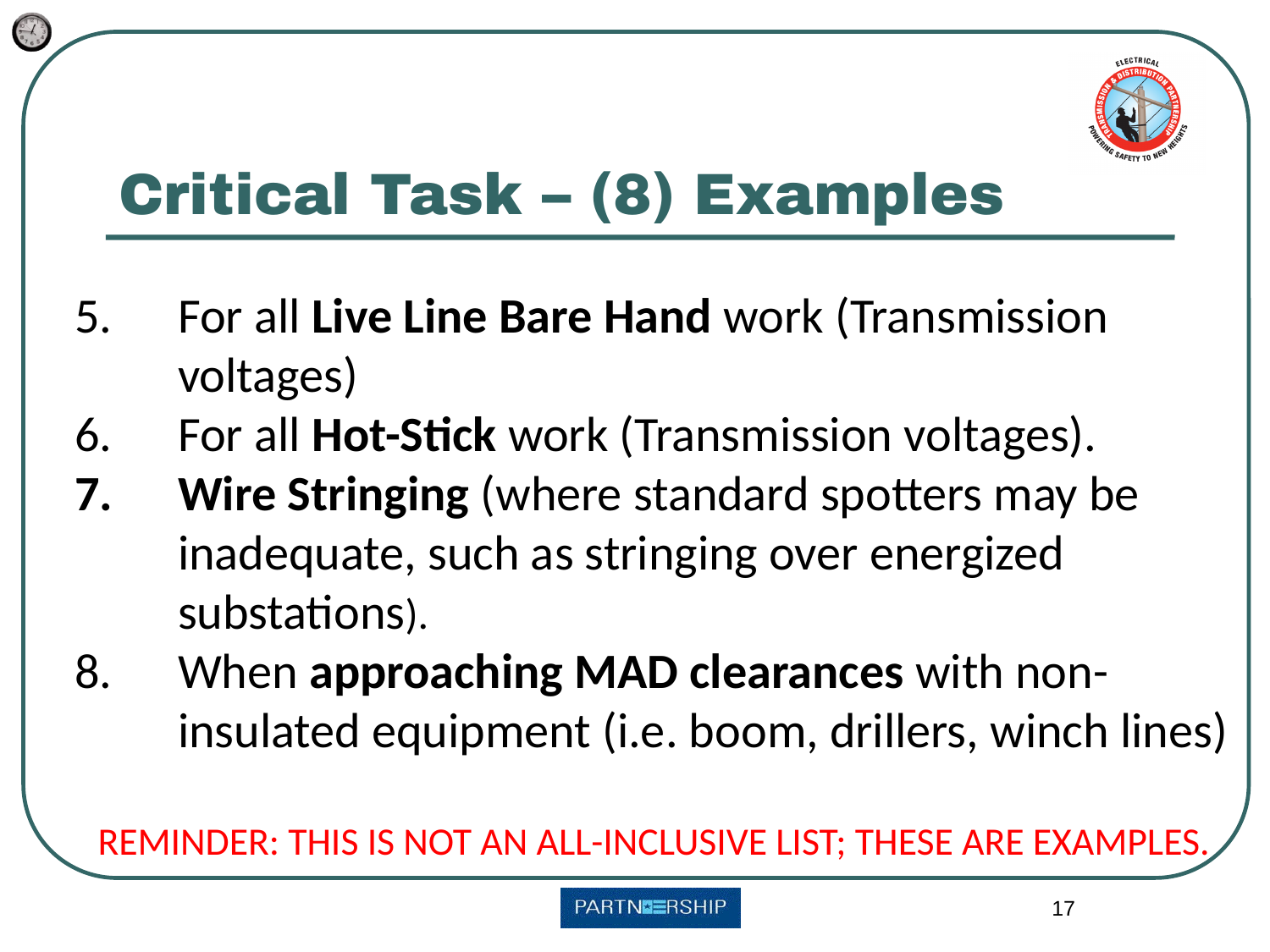

# Critical Task – (8) Examples
For all Live Line Bare Hand work (Transmission voltages)
For all Hot-Stick work (Transmission voltages).
Wire Stringing (where standard spotters may be inadequate, such as stringing over energized substations).
When approaching MAD clearances with non-insulated equipment (i.e. boom, drillers, winch lines)

REMINDER: THIS IS NOT AN ALL-INCLUSIVE LIST; THESE ARE EXAMPLES.
17